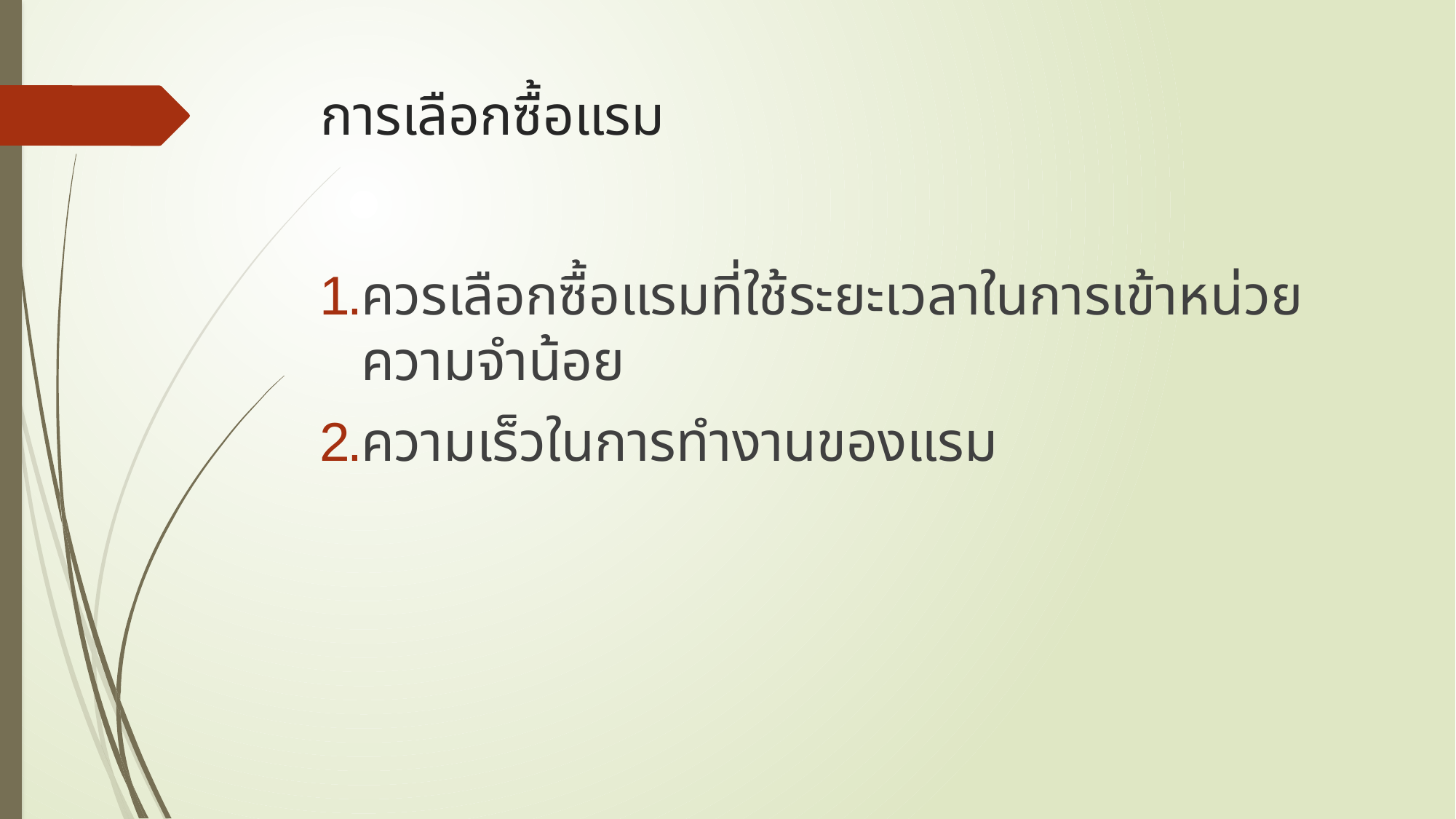

# การเลือกซื้อแรม
ควรเลือกซื้อแรมที่ใช้ระยะเวลาในการเข้าหน่วยความจำน้อย
ความเร็วในการทำงานของแรม